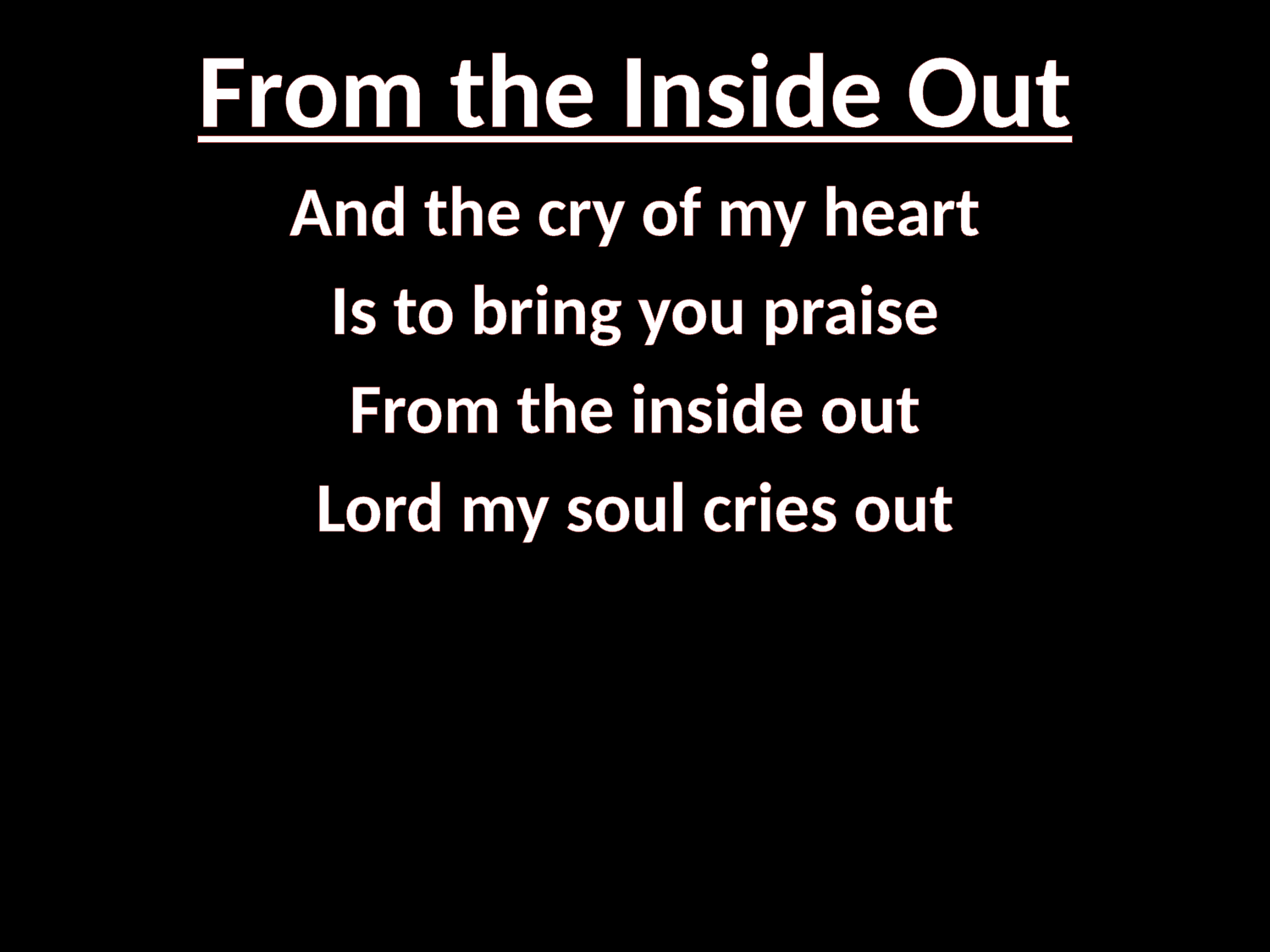

# From the Inside Out
And the cry of my heart
Is to bring you praise
From the inside out
Lord my soul cries out